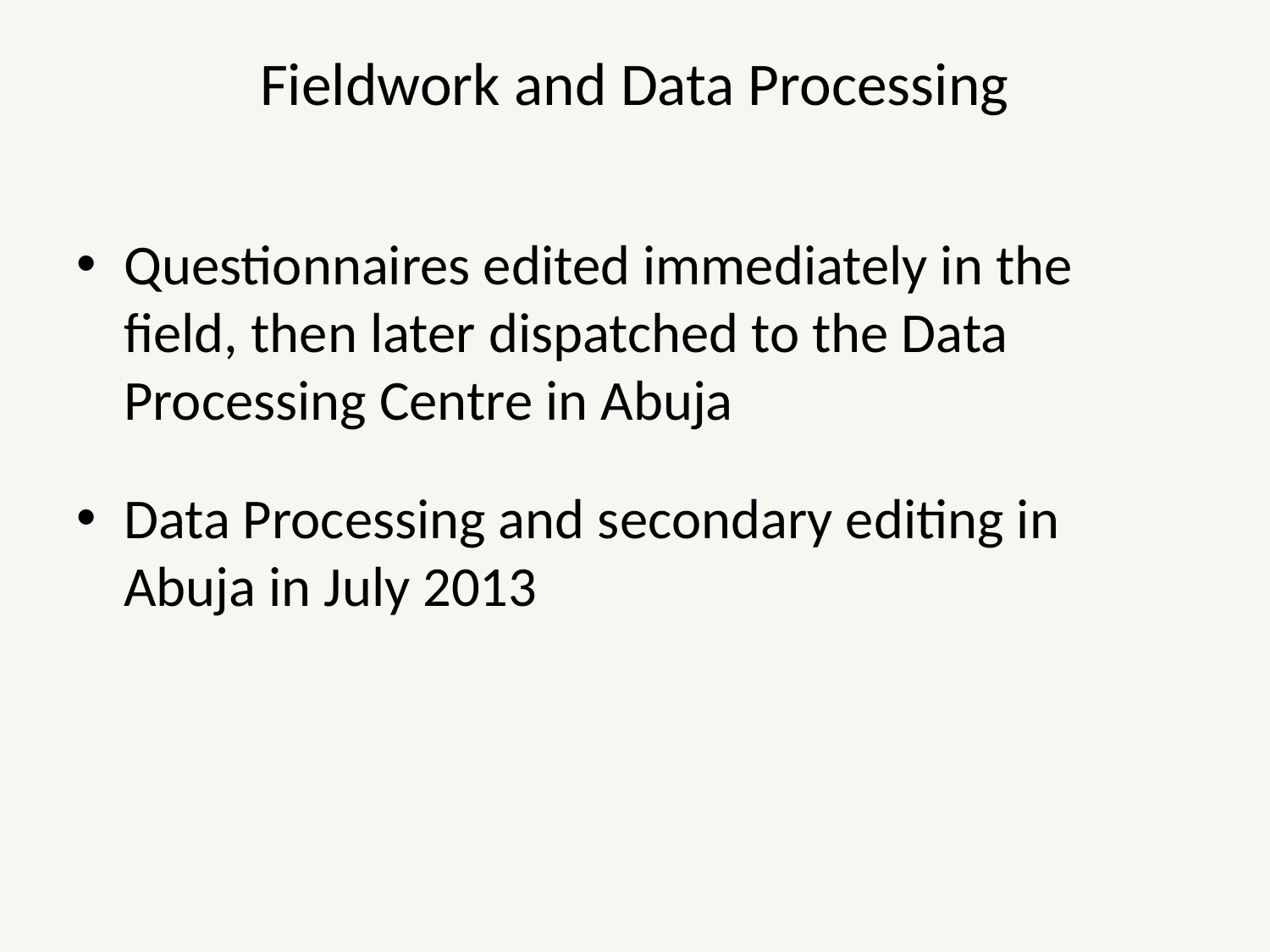

# Fieldwork and Data Processing
Questionnaires edited immediately in the field, then later dispatched to the Data Processing Centre in Abuja
Data Processing and secondary editing in Abuja in July 2013